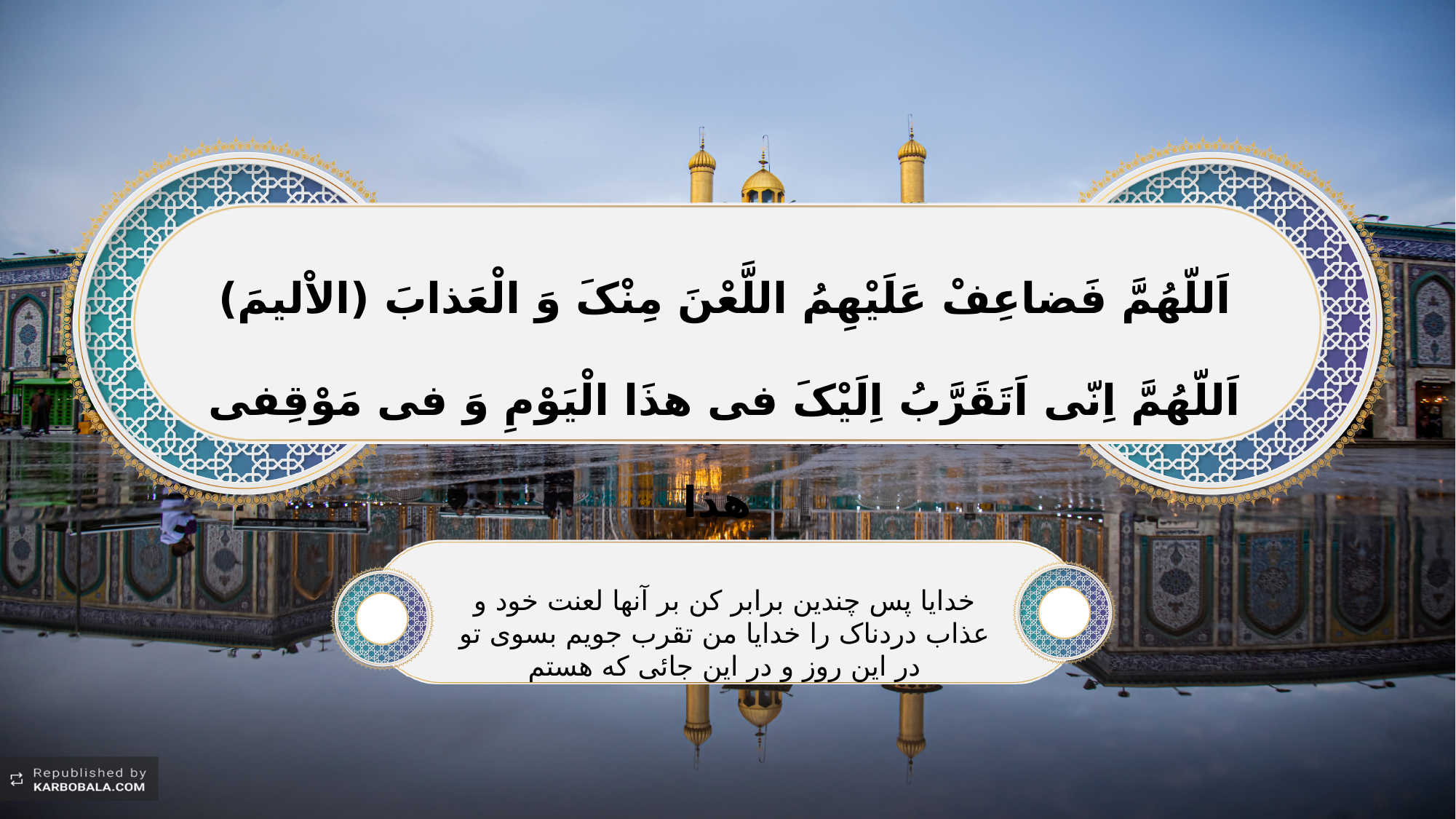

اَللّهُمَّ فَضاعِفْ عَلَیْهِمُ اللَّعْنَ مِنْکَ وَ الْعَذابَ (الاْلیمَ) اَللّهُمَّ اِنّی اَتَقَرَّبُ اِلَیْکَ فی هذَا الْیَوْمِ وَ فی مَوْقِفی هذا
خدایا پس چندین برابر کن بر آنها لعنت خود و عذاب دردناک را خدایا من تقرب جویم بسوی تو در این روز و در این جائی که هستم